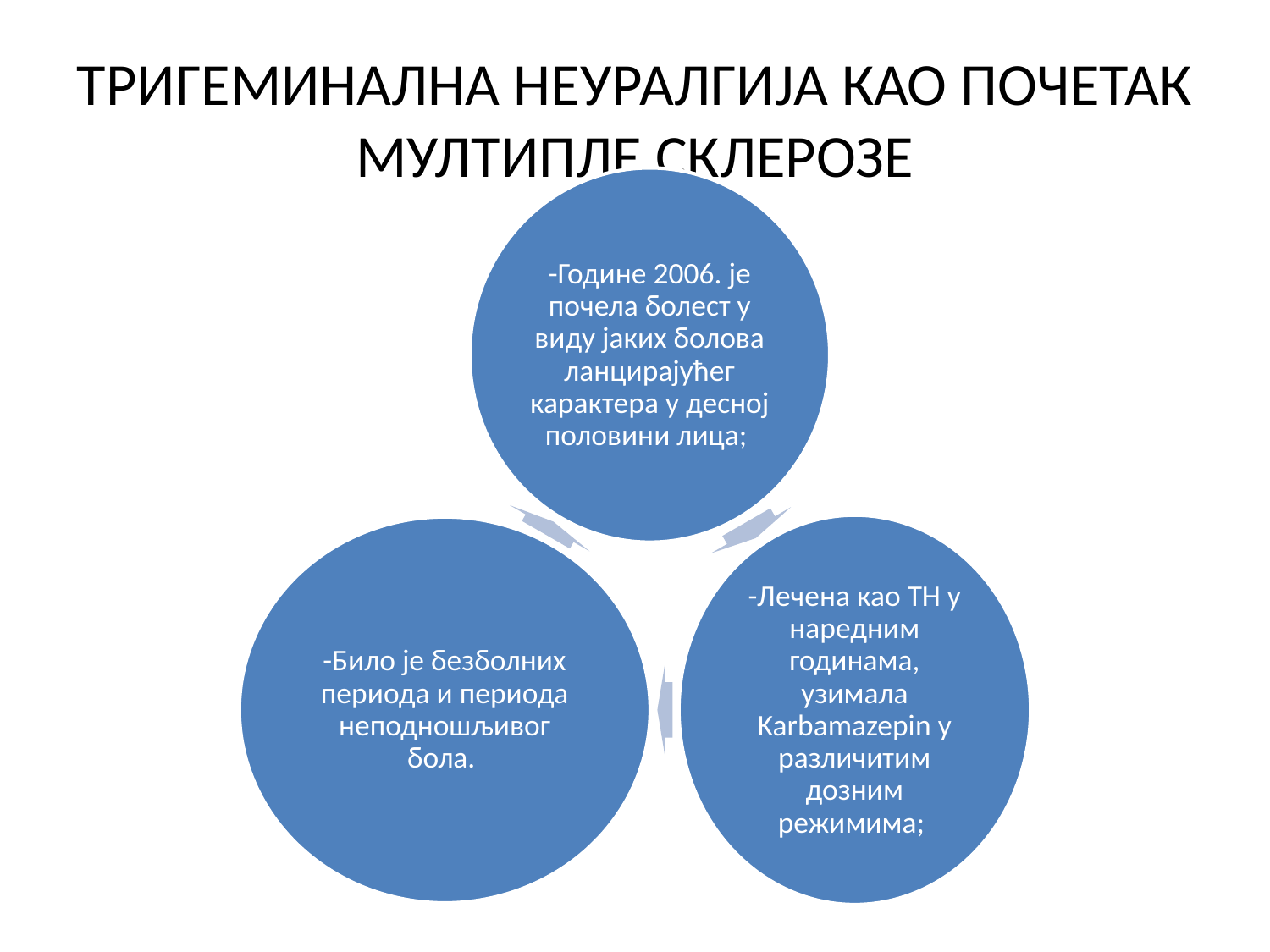

# ТРИГЕМИНАЛНА НЕУРАЛГИЈА КАО ПОЧЕТАК МУЛТИПЛЕ СКЛЕРОЗЕ
-Године 2006. је почела болест у виду јаких болова ланцирајућег карактера у десној половини лица;

-Лечена као ТН у наредним годинама, узимала Karbamazepin у различитим дозним режимима;

-Било је безболних периода и периода неподношљивог бола.